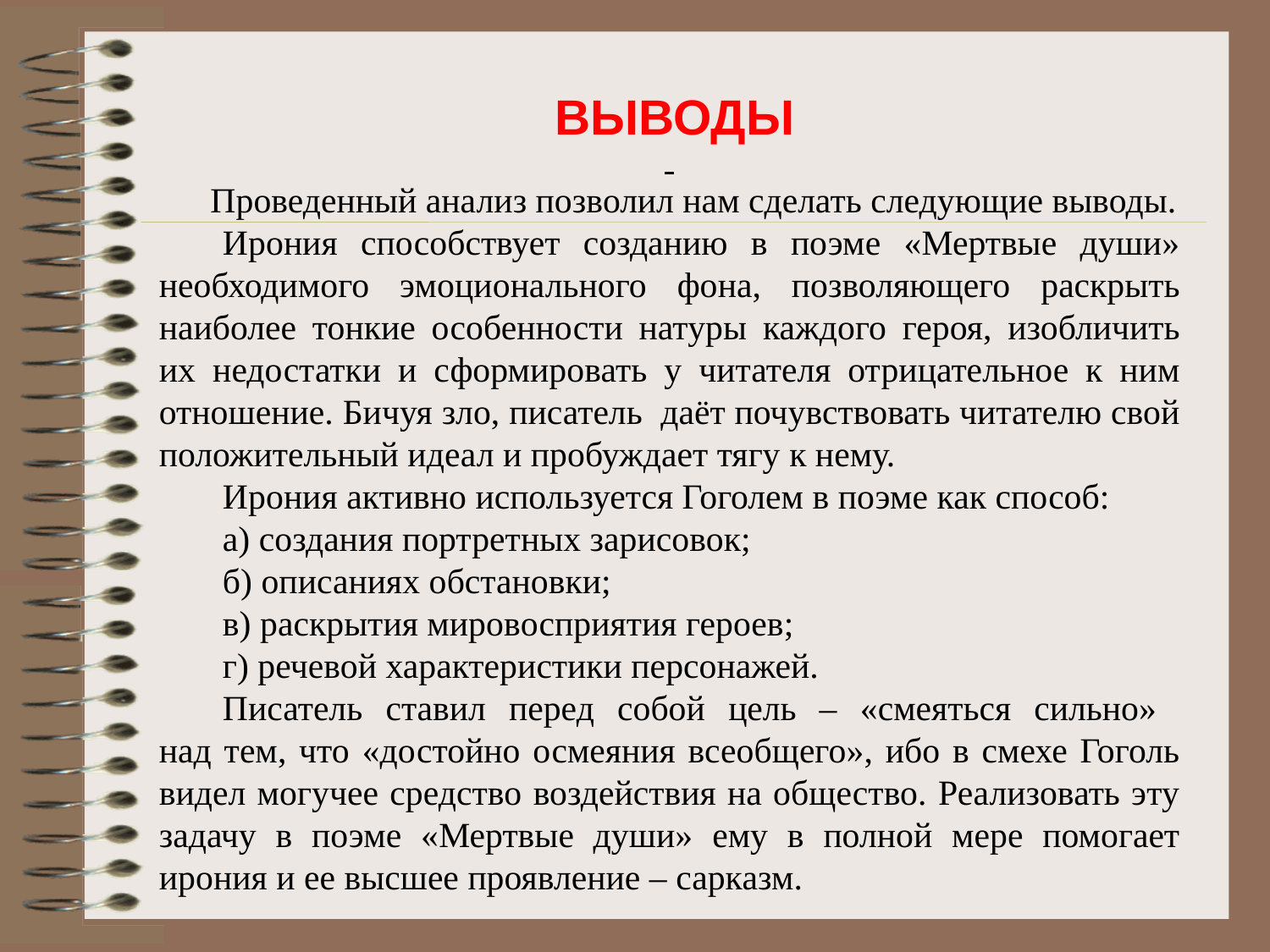

Проведенный анализ позволил нам сделать следующие выводы.
Ирония способствует созданию в поэме «Мертвые души» необходимого эмоционального фона, позволяющего раскрыть наиболее тонкие особенности натуры каждого героя, изобличить их недостатки и сформировать у читателя отрицательное к ним отношение. Бичуя зло, писатель  даёт почувствовать читателю свой положительный идеал и пробуждает тягу к нему.
Ирония активно используется Гоголем в поэме как способ:
а) создания портретных зарисовок;
б) описаниях обстановки;
в) раскрытия мировосприятия героев;
г) речевой характеристики персонажей.
Писатель ставил перед собой цель – «смеяться сильно»
над тем, что «достойно осмеяния всеобщего», ибо в смехе Гоголь видел могучее средство воздействия на общество. Реализовать эту задачу в поэме «Мертвые души» ему в полной мере помогает ирония и ее высшее проявление – сарказм.
ВЫВОДЫ